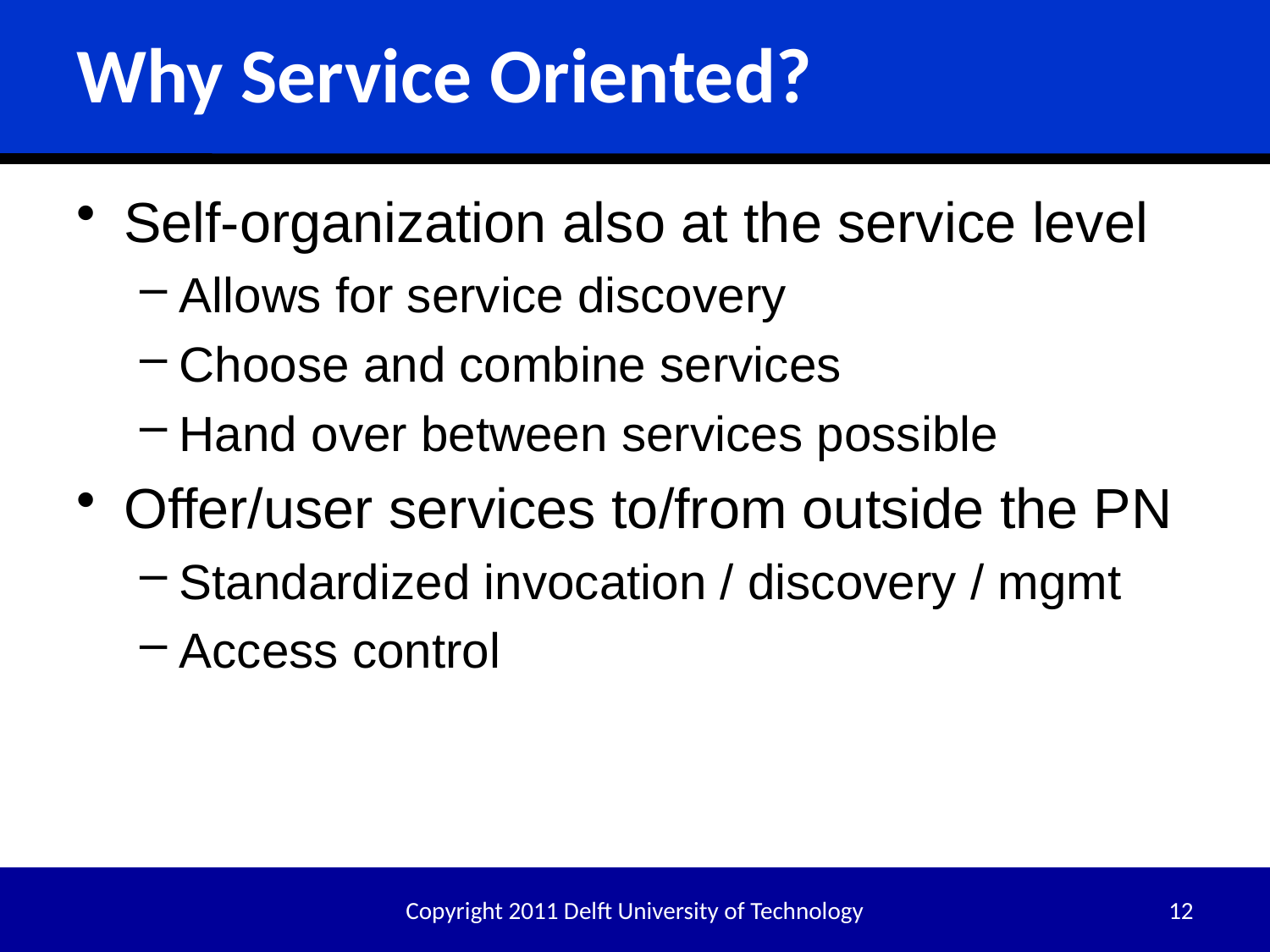

# Why Service Oriented?
Self-organization also at the service level
Allows for service discovery
Choose and combine services
Hand over between services possible
Offer/user services to/from outside the PN
Standardized invocation / discovery / mgmt
Access control
Copyright 2011 Delft University of Technology
12